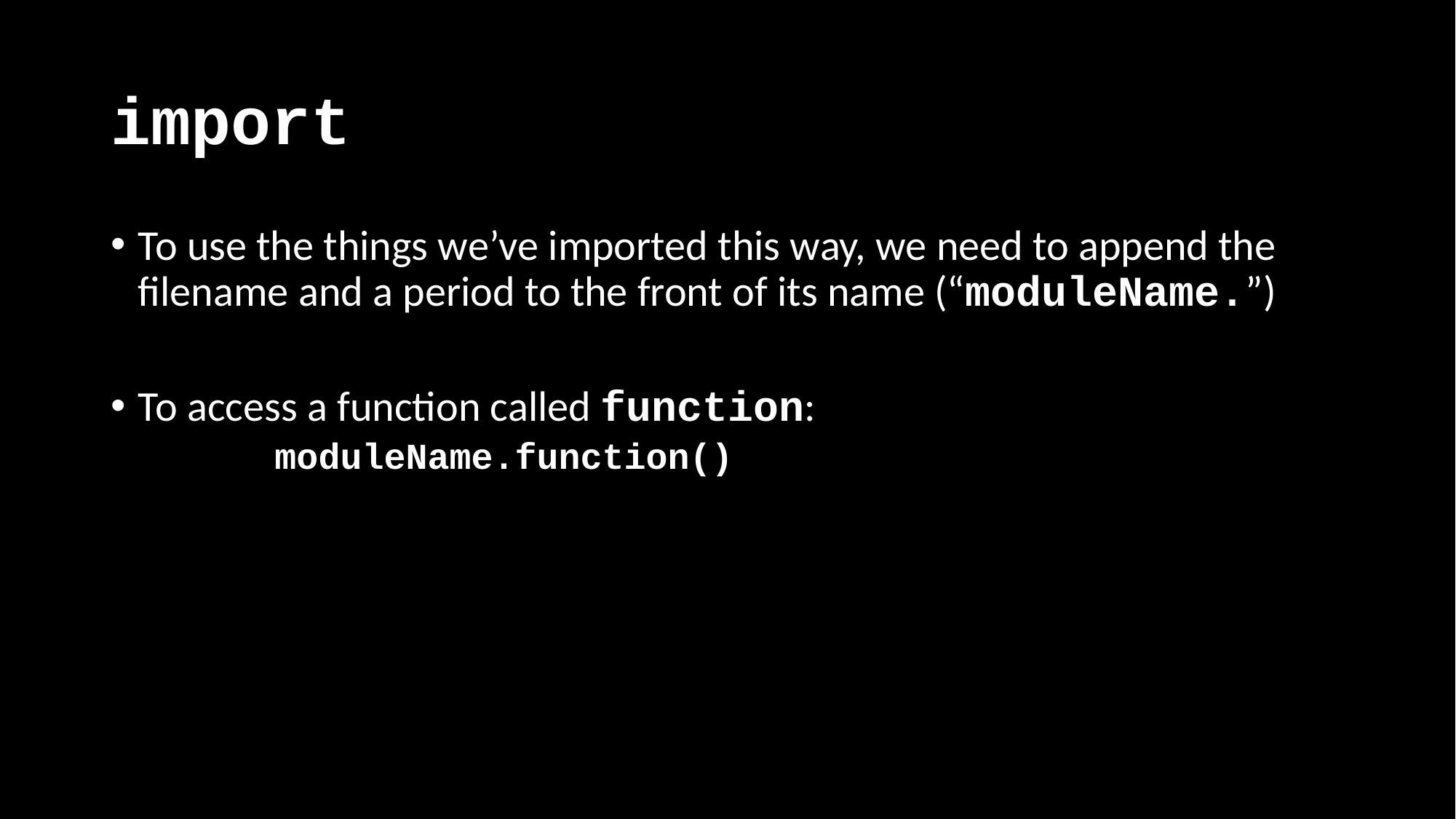

# import
To use the things we’ve imported this way, we need to append the filename and a period to the front of its name (“moduleName.”)

To access a function called function:
	moduleName.function()